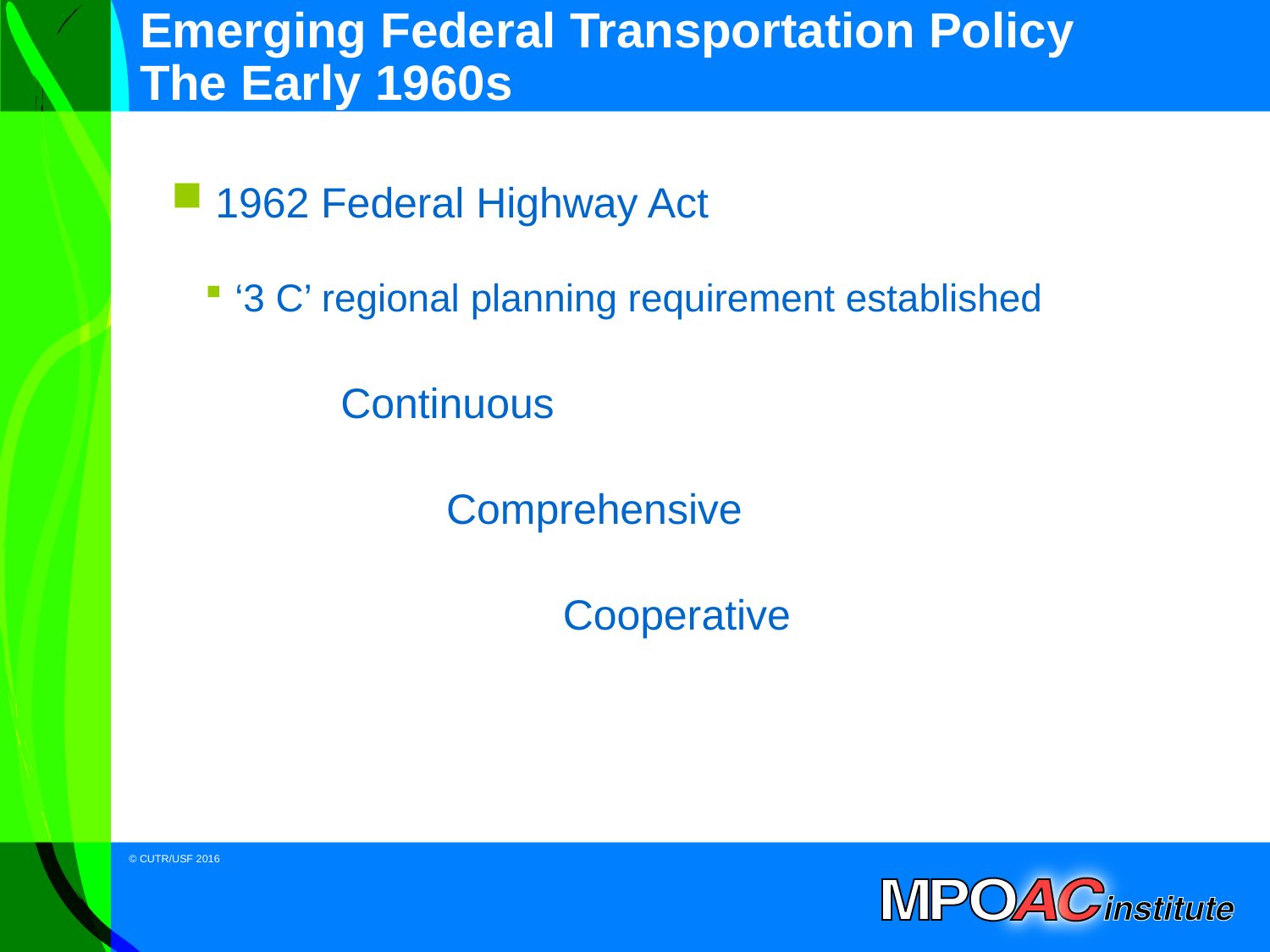

# Emerging Federal Transportation Policy The Early 1960s
 1962 Federal Highway Act

‘3 C’ regional planning requirement established

Continuous
Comprehensive
Cooperative